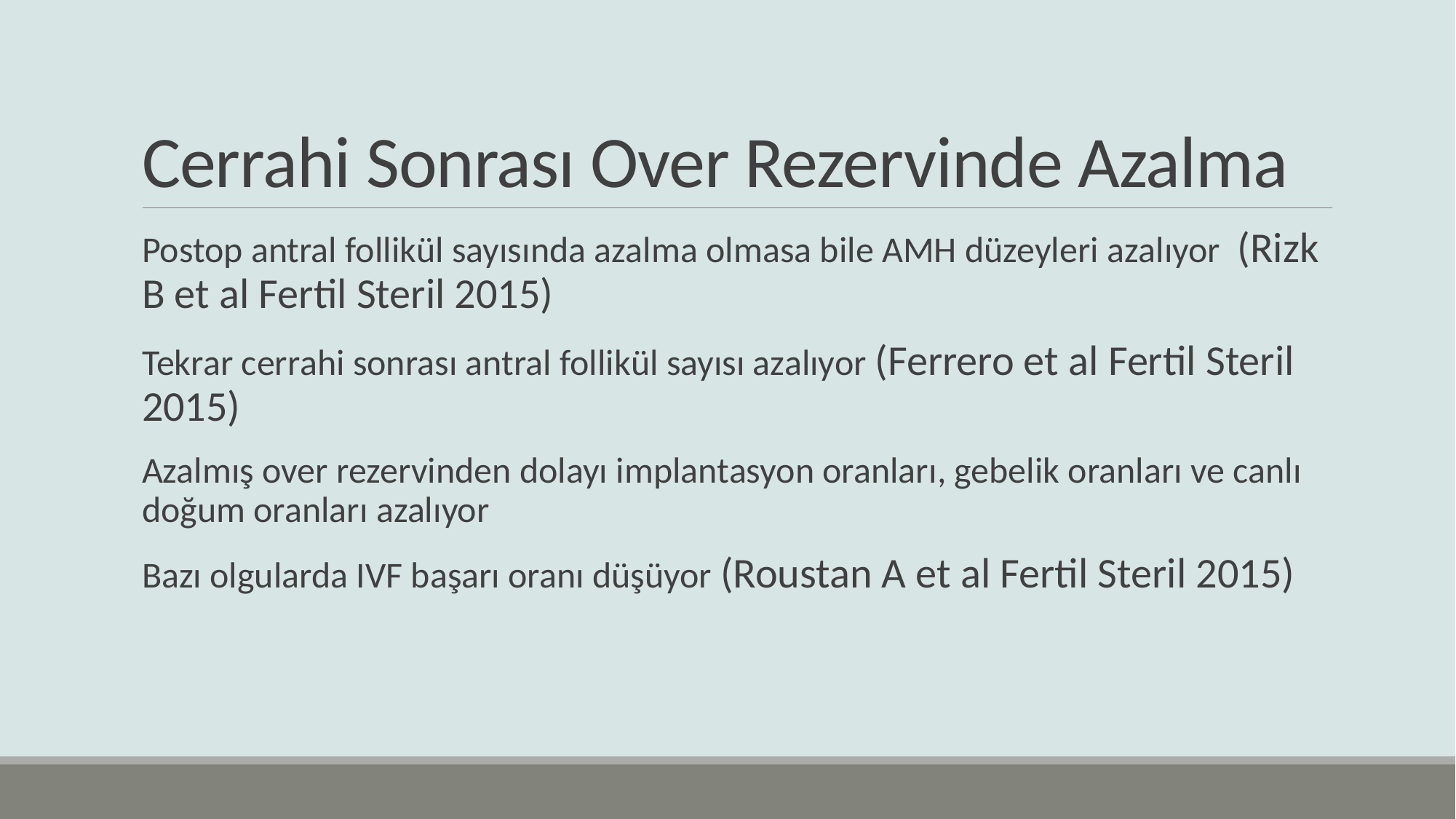

# Cerrahi Sonrası Over Rezervinde Azalma
Postop antral follikül sayısında azalma olmasa bile AMH düzeyleri azalıyor  (Rizk B et al Fertil Steril 2015)
Tekrar cerrahi sonrası antral follikül sayısı azalıyor (Ferrero et al Fertil Steril 2015)
Azalmış over rezervinden dolayı implantasyon oranları, gebelik oranları ve canlı doğum oranları azalıyor
Bazı olgularda IVF başarı oranı düşüyor (Roustan A et al Fertil Steril 2015)